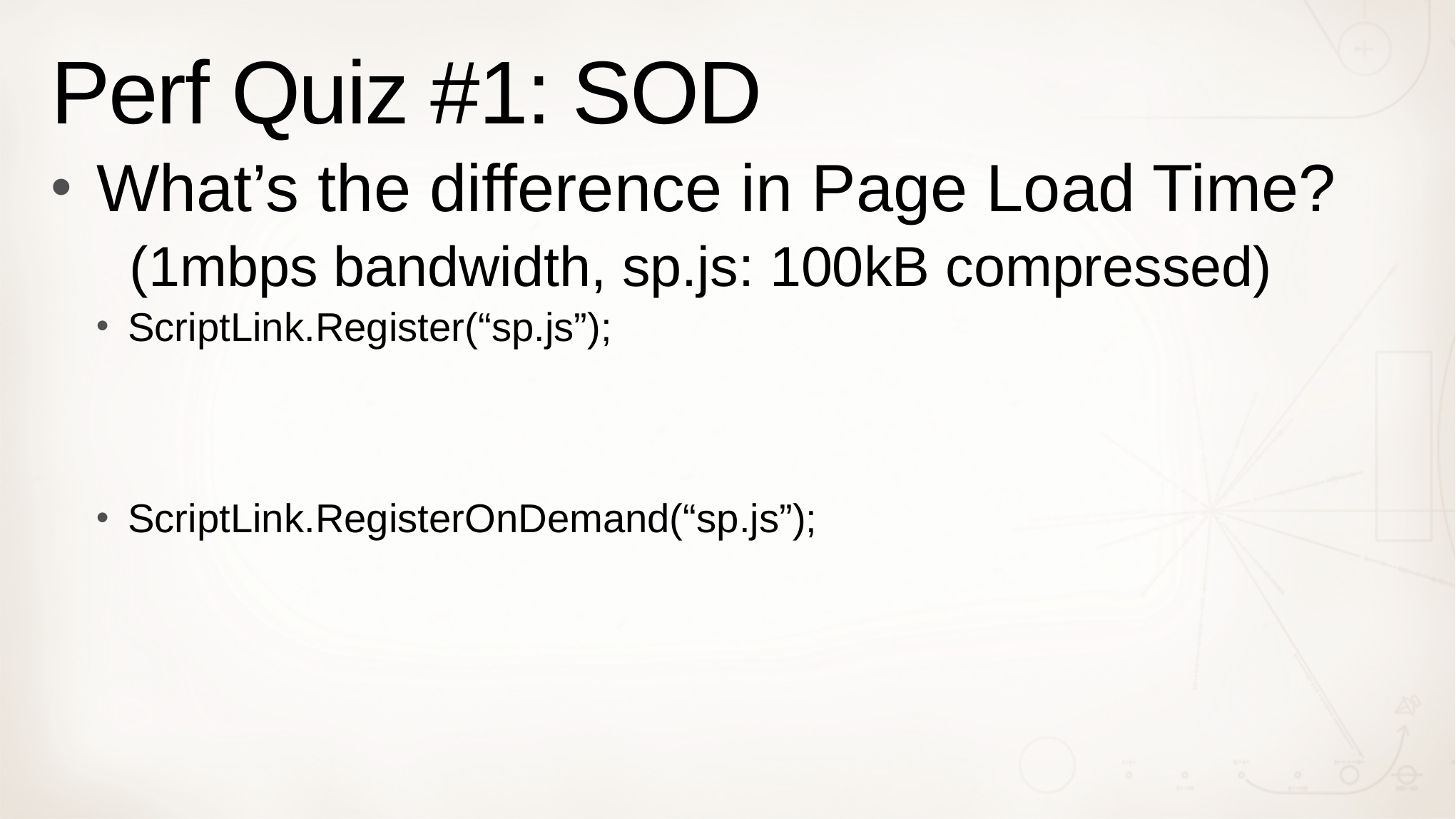

# Perf Quiz #1: SOD
What’s the difference in Page Load Time?
     (1mbps bandwidth, sp.js: 100kB compressed)
ScriptLink.Register(“sp.js”);

ScriptLink.RegisterOnDemand(“sp.js”);